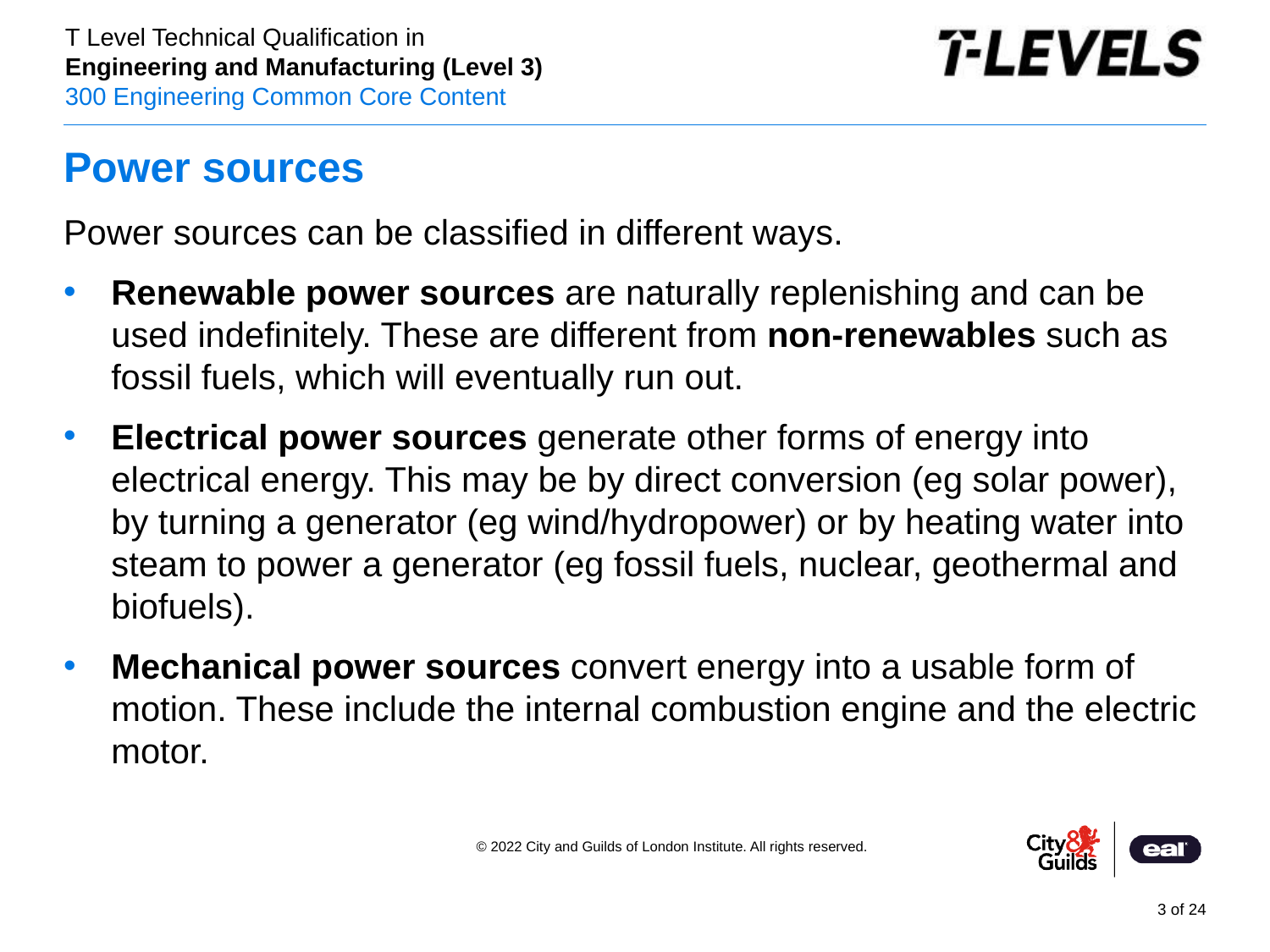

# Power sources
Power sources can be classified in different ways.
Renewable power sources are naturally replenishing and can be used indefinitely. These are different from non-renewables such as fossil fuels, which will eventually run out.
Electrical power sources generate other forms of energy into electrical energy. This may be by direct conversion (eg solar power), by turning a generator (eg wind/hydropower) or by heating water into steam to power a generator (eg fossil fuels, nuclear, geothermal and biofuels).
Mechanical power sources convert energy into a usable form of motion. These include the internal combustion engine and the electric motor.